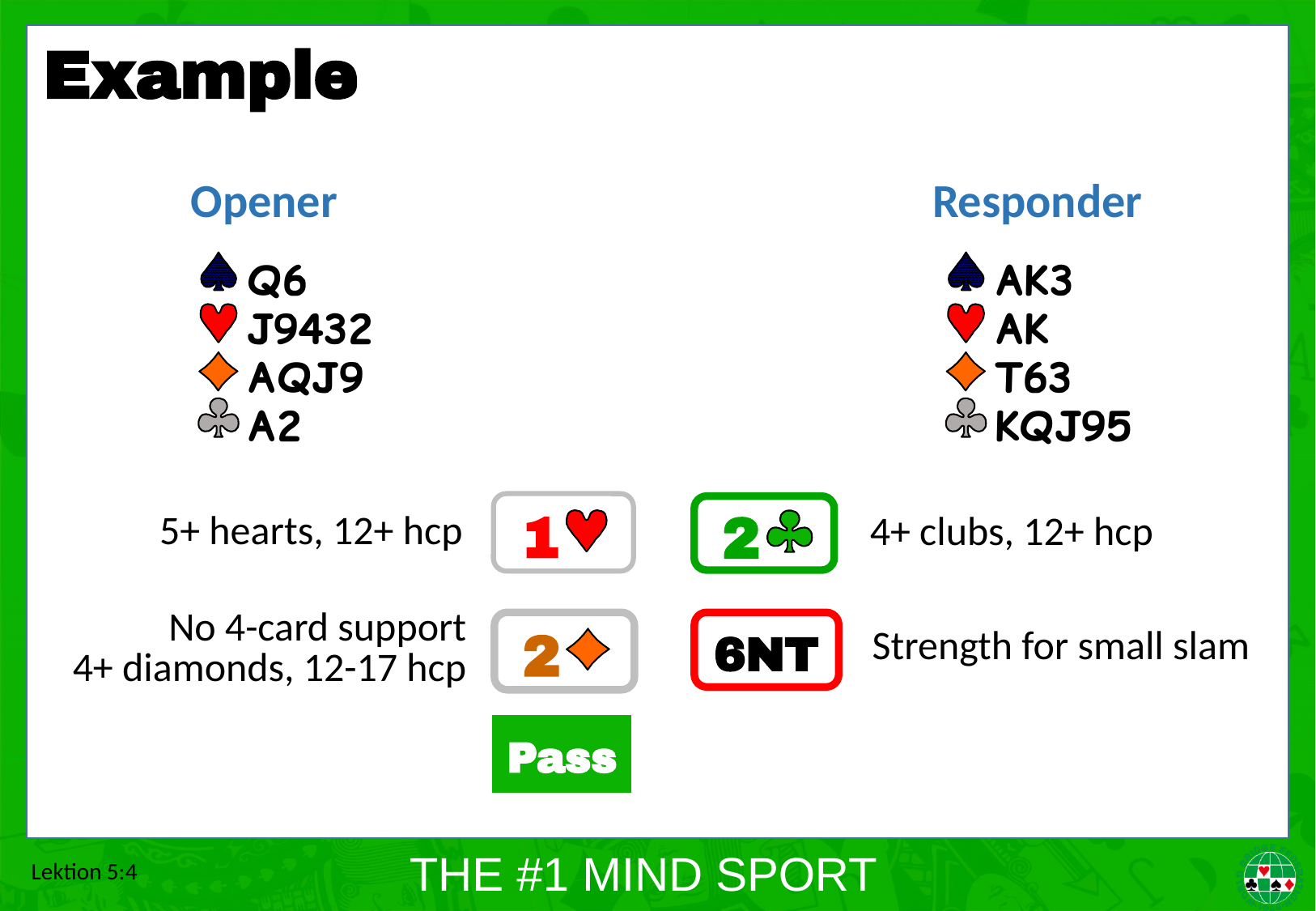

# Example
Opener
Responder
Q6
J9432
AQJ9
A2

AK3
AK
T63
KQJ95

1

2

5+ hearts, 12+ hcp
4+ clubs, 12+ hcp
No 4-card support
4+ diamonds, 12-17 hcp
6NT
2

Strength for small slam
Pass